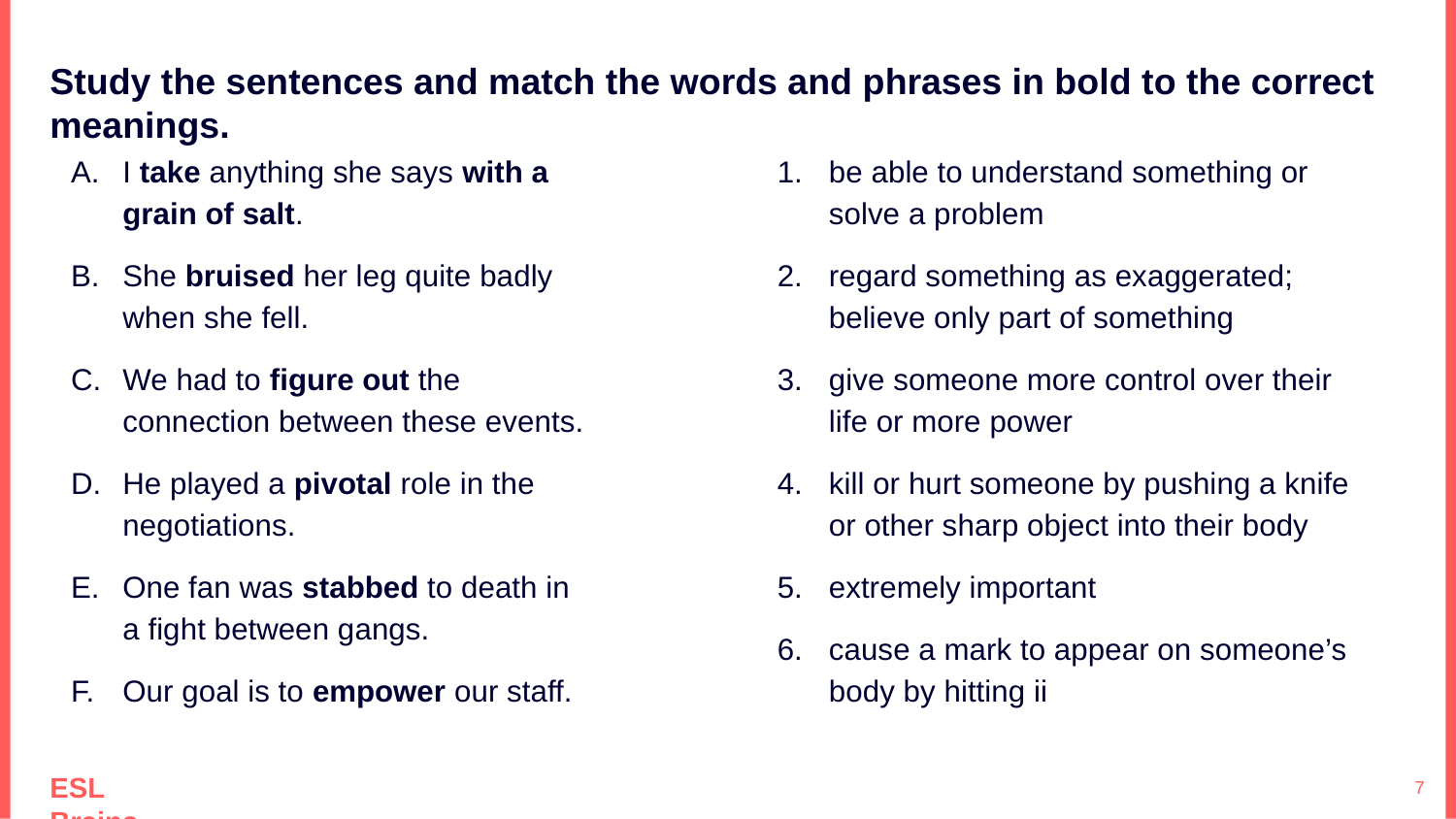

Study the sentences and match the words and phrases in bold to the correct meanings.
I take anything she says with a grain of salt.
She bruised her leg quite badly when she fell.
We had to figure out the connection between these events.
He played a pivotal role in the negotiations.
One fan was stabbed to death in a fight between gangs.
Our goal is to empower our staff.
be able to understand something or solve a problem
regard something as exaggerated; believe only part of something
give someone more control over their life or more power
kill or hurt someone by pushing a knife or other sharp object into their body
extremely important
cause a mark to appear on someone’s body by hitting ii
7